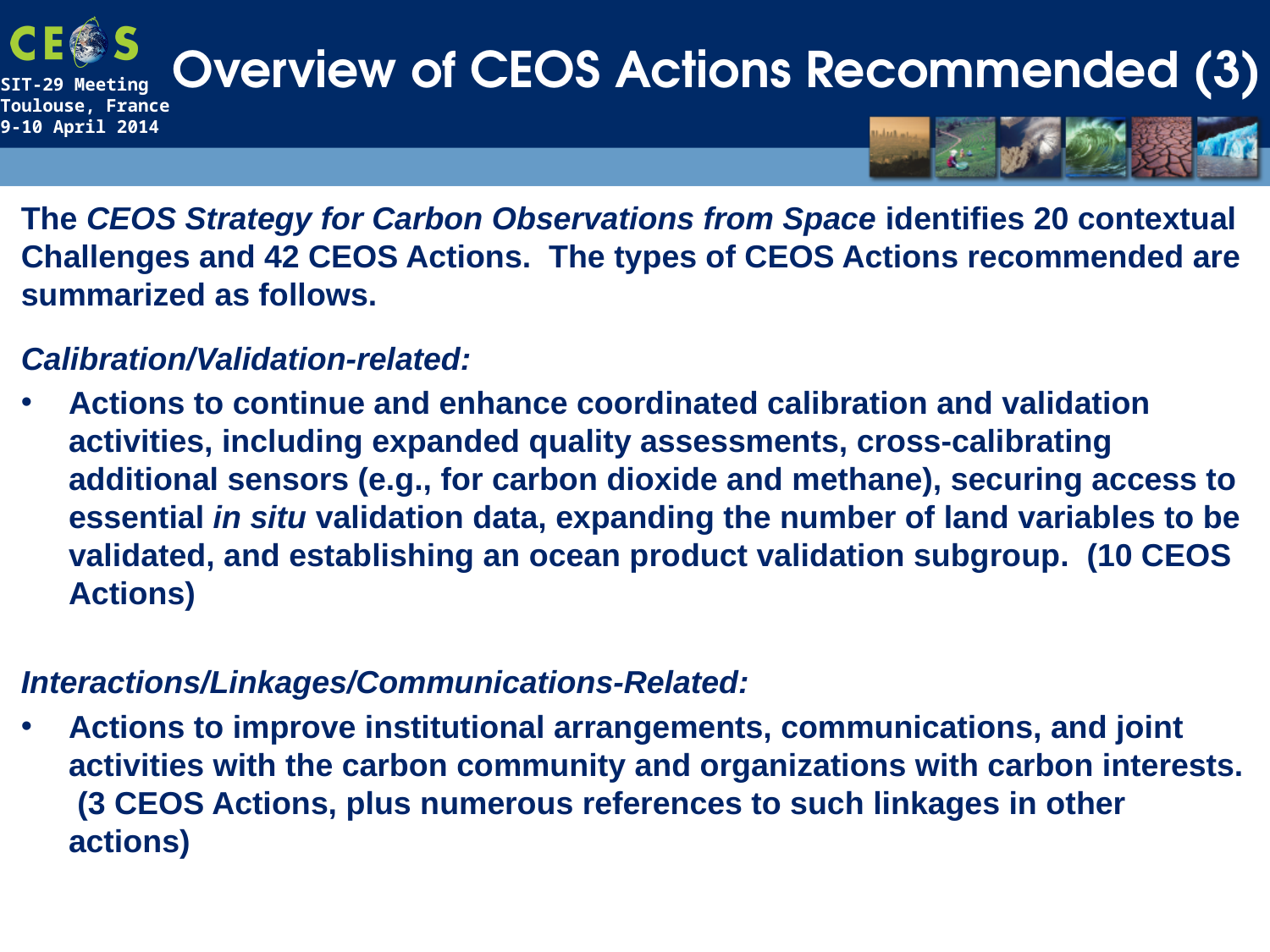

# Overview of CEOS Actions Recommended (3)
The CEOS Strategy for Carbon Observations from Space identifies 20 contextual Challenges and 42 CEOS Actions.  The types of CEOS Actions recommended are summarized as follows.

Calibration/Validation-related:
Actions to continue and enhance coordinated calibration and validation activities, including expanded quality assessments, cross-calibrating additional sensors (e.g., for carbon dioxide and methane), securing access to essential in situ validation data, expanding the number of land variables to be validated, and establishing an ocean product validation subgroup.  (10 CEOS Actions)

Interactions/Linkages/Communications-Related:
Actions to improve institutional arrangements, communications, and joint activities with the carbon community and organizations with carbon interests.  (3 CEOS Actions, plus numerous references to such linkages in other actions)